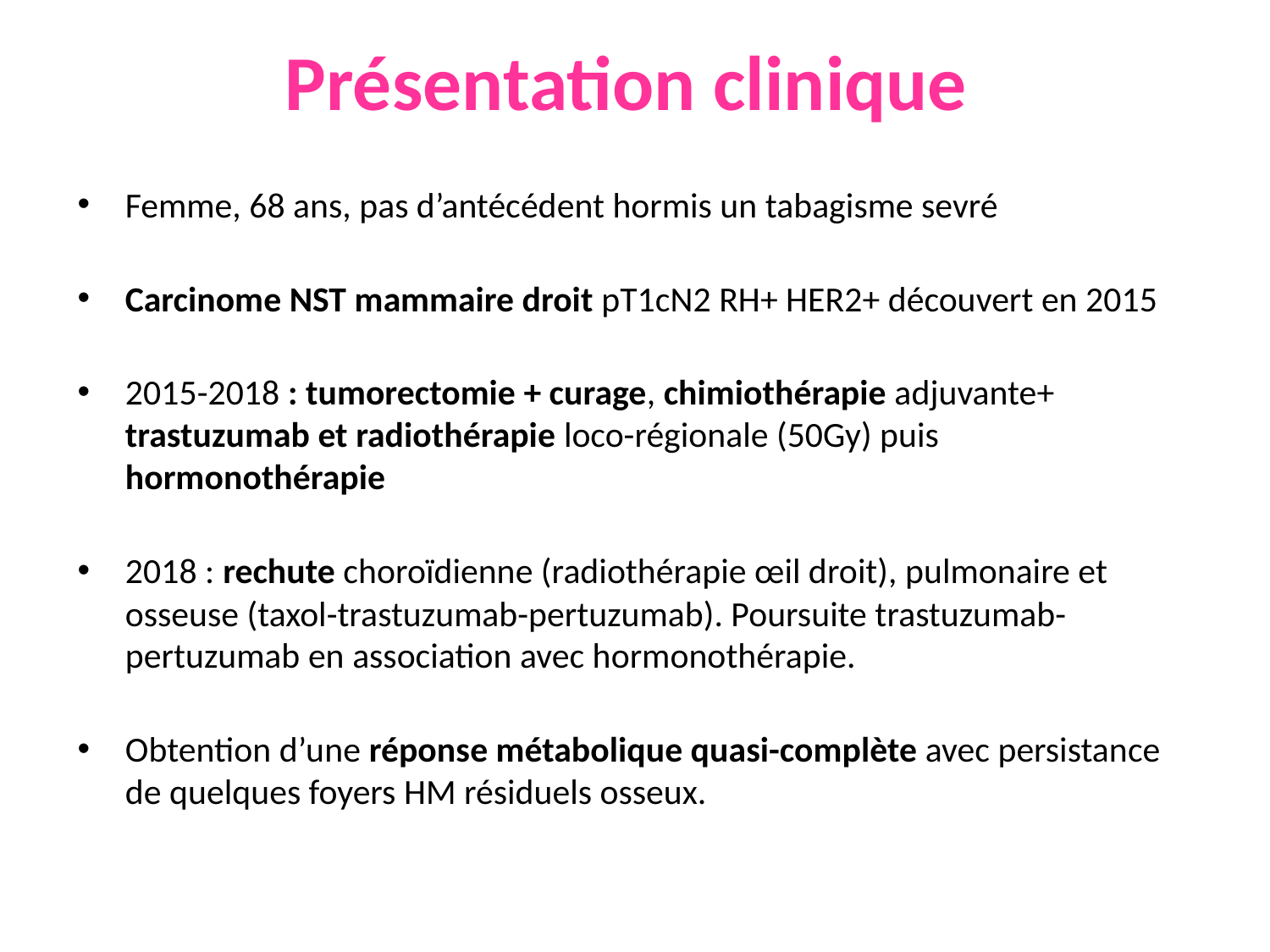

# Présentation clinique
Femme, 68 ans, pas d’antécédent hormis un tabagisme sevré

Carcinome NST mammaire droit pT1cN2 RH+ HER2+ découvert en 2015

2015-2018 : tumorectomie + curage, chimiothérapie adjuvante+ trastuzumab et radiothérapie loco-régionale (50Gy) puis hormonothérapie

2018 : rechute choroïdienne (radiothérapie œil droit), pulmonaire et osseuse (taxol-trastuzumab-pertuzumab). Poursuite trastuzumab-pertuzumab en association avec hormonothérapie.

Obtention d’une réponse métabolique quasi-complète avec persistance de quelques foyers HM résiduels osseux.